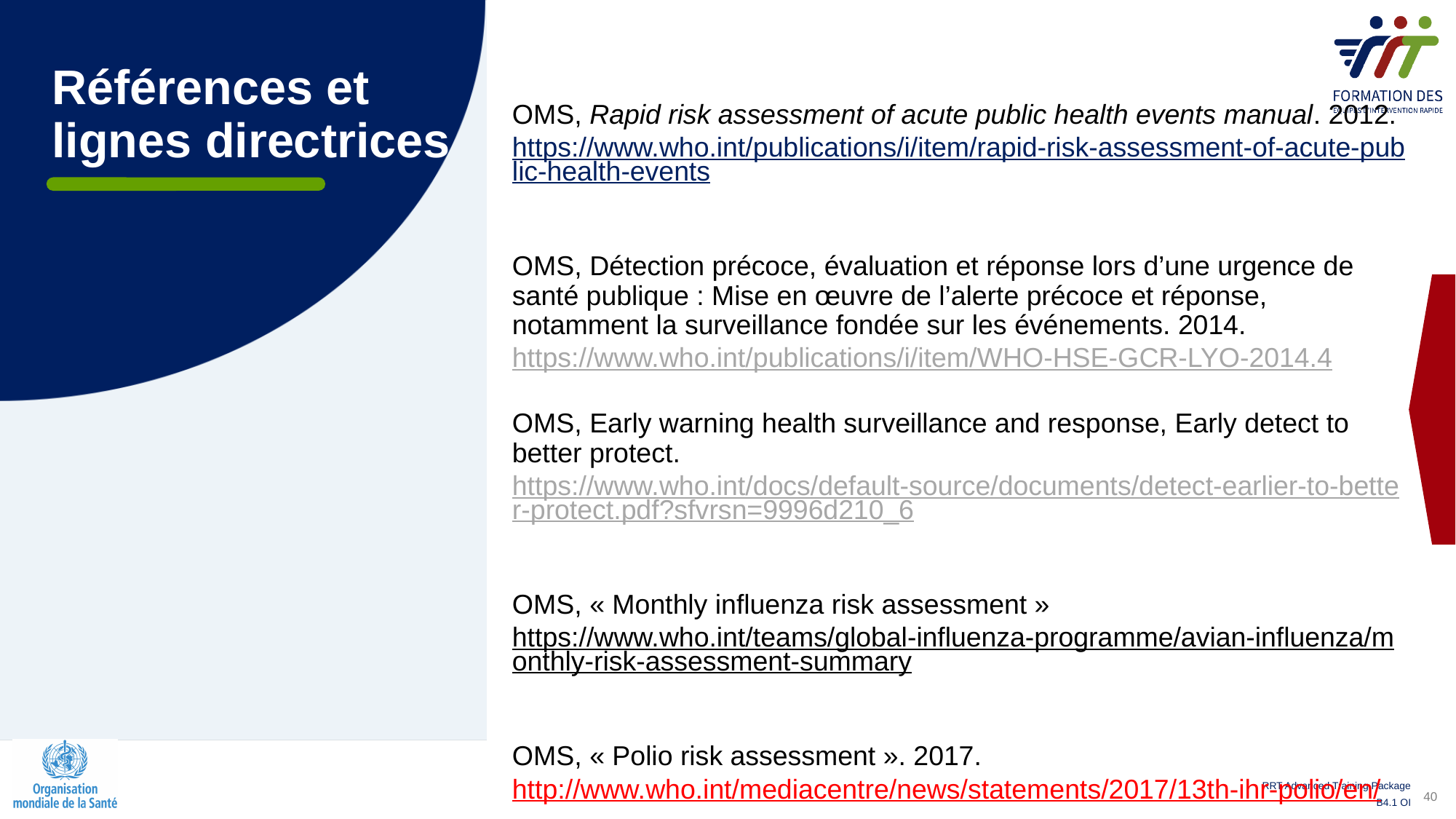

Références et lignes directrices
OMS, Rapid risk assessment of acute public health events manual. 2012.
https://www.who.int/publications/i/item/rapid-risk-assessment-of-acute-public-health-events

OMS, Détection précoce, évaluation et réponse lors d’une urgence de santé publique : Mise en œuvre de l’alerte précoce et réponse, notamment la surveillance fondée sur les événements. 2014.
https://www.who.int/publications/i/item/WHO-HSE-GCR-LYO-2014.4

OMS, Early warning health surveillance and response, Early detect to better protect.
https://www.who.int/docs/default-source/documents/detect-earlier-to-better-protect.pdf?sfvrsn=9996d210_6

OMS, « Monthly influenza risk assessment »
https://www.who.int/teams/global-influenza-programme/avian-influenza/monthly-risk-assessment-summary

OMS, « Polio risk assessment ». 2017.
http://www.who.int/mediacentre/news/statements/2017/13th-ihr-polio/en/